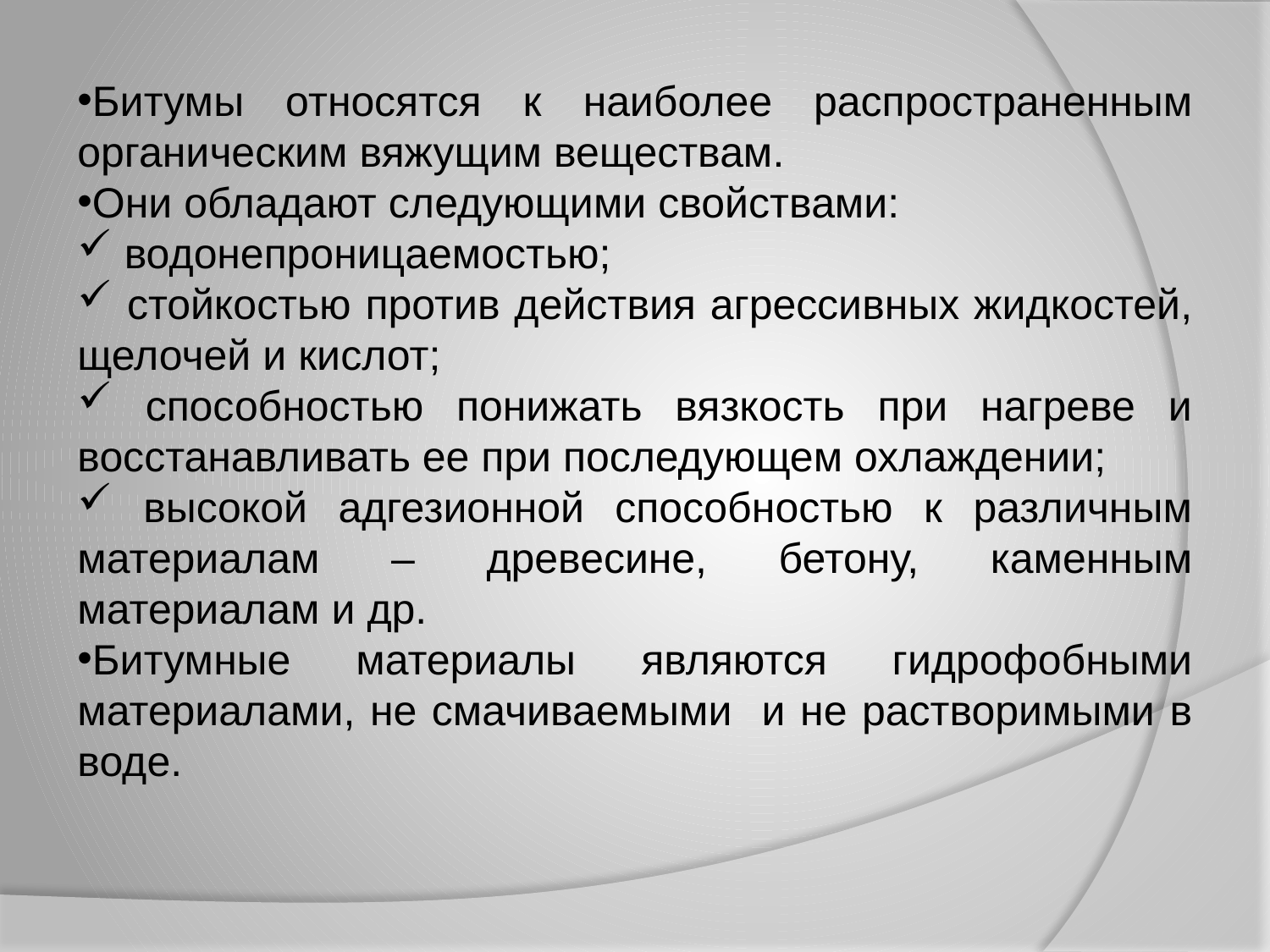

Битумы относятся к наиболее распространенным органическим вяжущим веществам.
Они обладают следующими свойствами:
 водонепроницаемостью;
 стойкостью против действия агрессивных жидкостей, щелочей и кислот;
 способностью понижать вязкость при нагреве и восстанавливать ее при последующем охлаждении;
 высокой адгезионной способностью к различным материалам – древесине, бетону, каменным материалам и др.
Битумные материалы являются гидрофобными материалами, не смачиваемыми  и не растворимыми в воде.